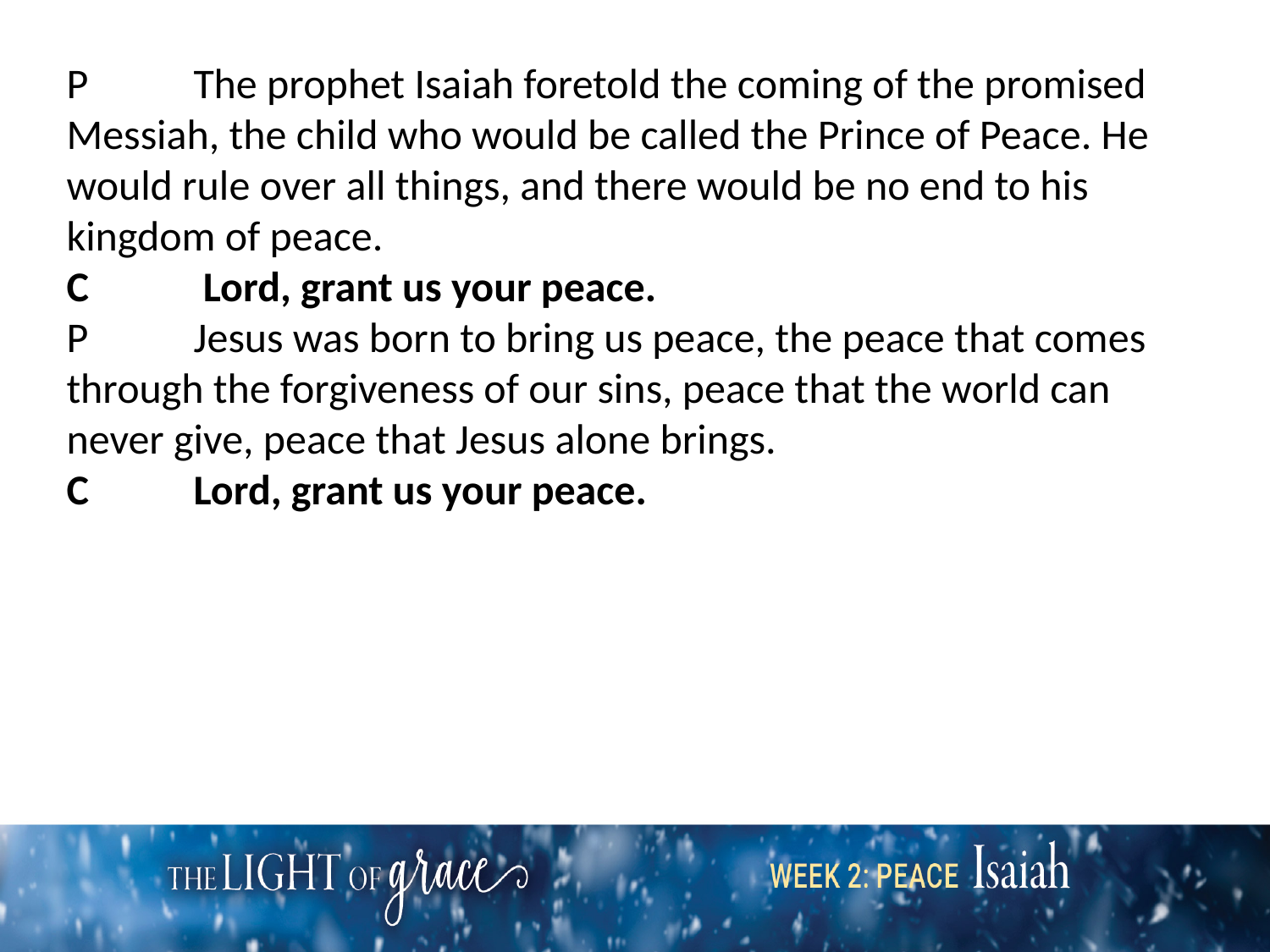

P 	The prophet Isaiah foretold the coming of the promised Messiah, the child who would be called the Prince of Peace. He would rule over all things, and there would be no end to his kingdom of peace.
C	 Lord, grant us your peace.
P 	Jesus was born to bring us peace, the peace that comes through the forgiveness of our sins, peace that the world can never give, peace that Jesus alone brings.
C 	Lord, grant us your peace.